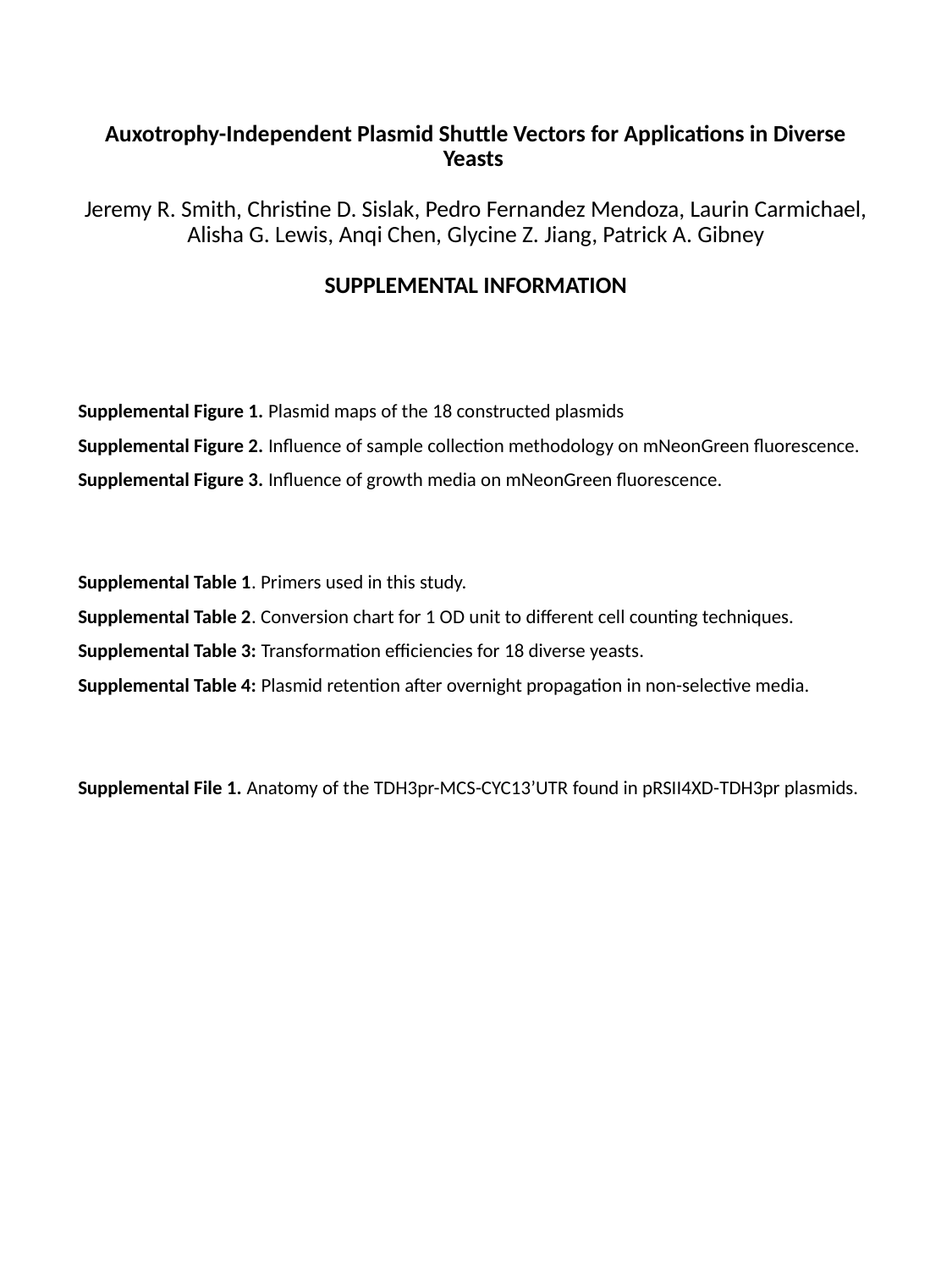

# Auxotrophy-Independent Plasmid Shuttle Vectors for Applications in Diverse Yeasts Jeremy R. Smith, Christine D. Sislak, Pedro Fernandez Mendoza, Laurin Carmichael, Alisha G. Lewis, Anqi Chen, Glycine Z. Jiang, Patrick A. Gibney SUPPLEMENTAL INFORMATION
Supplemental Figure 1. Plasmid maps of the 18 constructed plasmids
Supplemental Figure 2. Influence of sample collection methodology on mNeonGreen fluorescence.
Supplemental Figure 3. Influence of growth media on mNeonGreen fluorescence.

Supplemental Table 1. Primers used in this study.
Supplemental Table 2. Conversion chart for 1 OD unit to different cell counting techniques.
Supplemental Table 3: Transformation efficiencies for 18 diverse yeasts.
Supplemental Table 4: Plasmid retention after overnight propagation in non-selective media.

Supplemental File 1. Anatomy of the TDH3pr-MCS-CYC13’UTR found in pRSII4XD-TDH3pr plasmids.